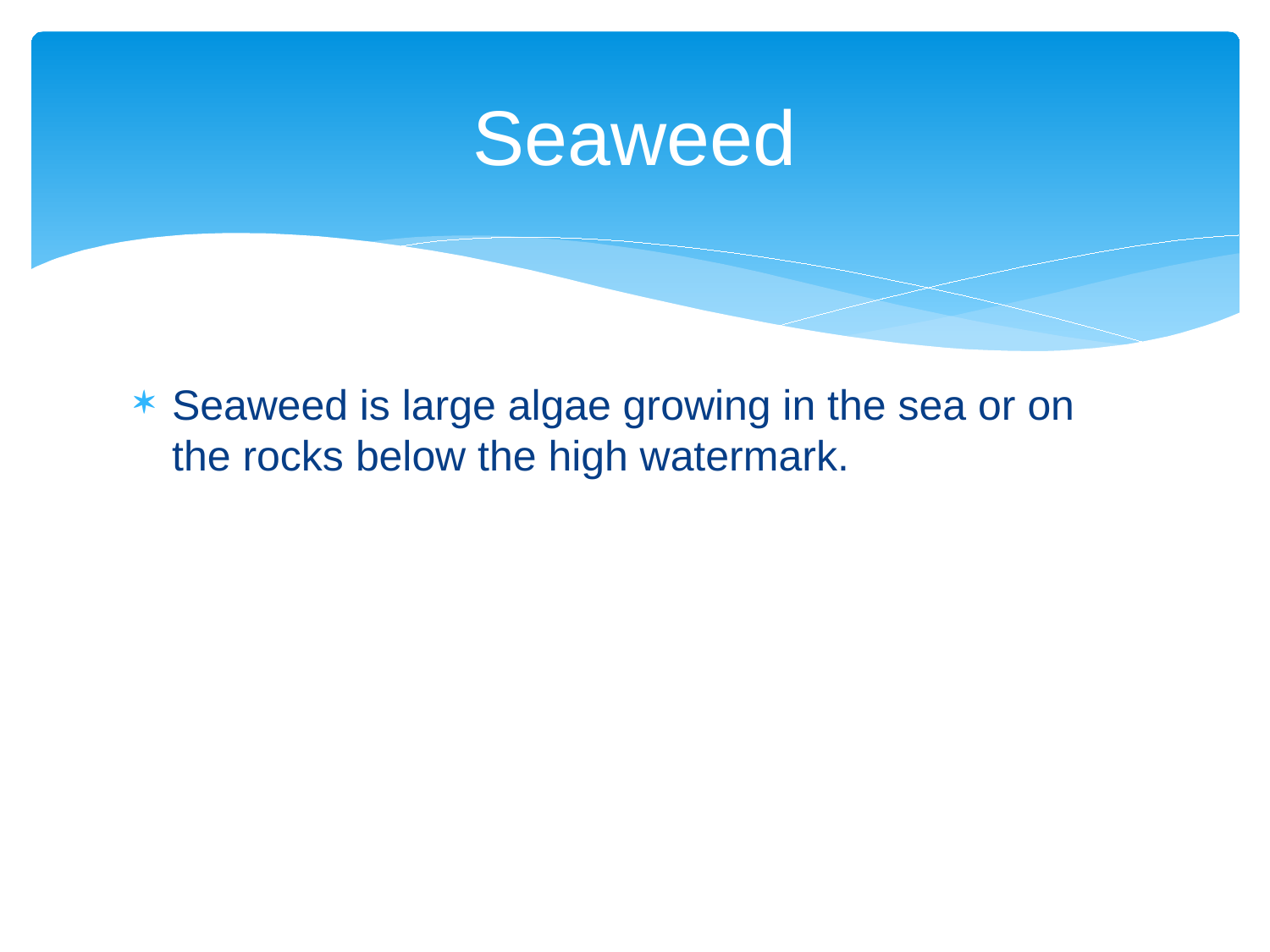

# Seaweed
Seaweed is large algae growing in the sea or on the rocks below the high watermark.